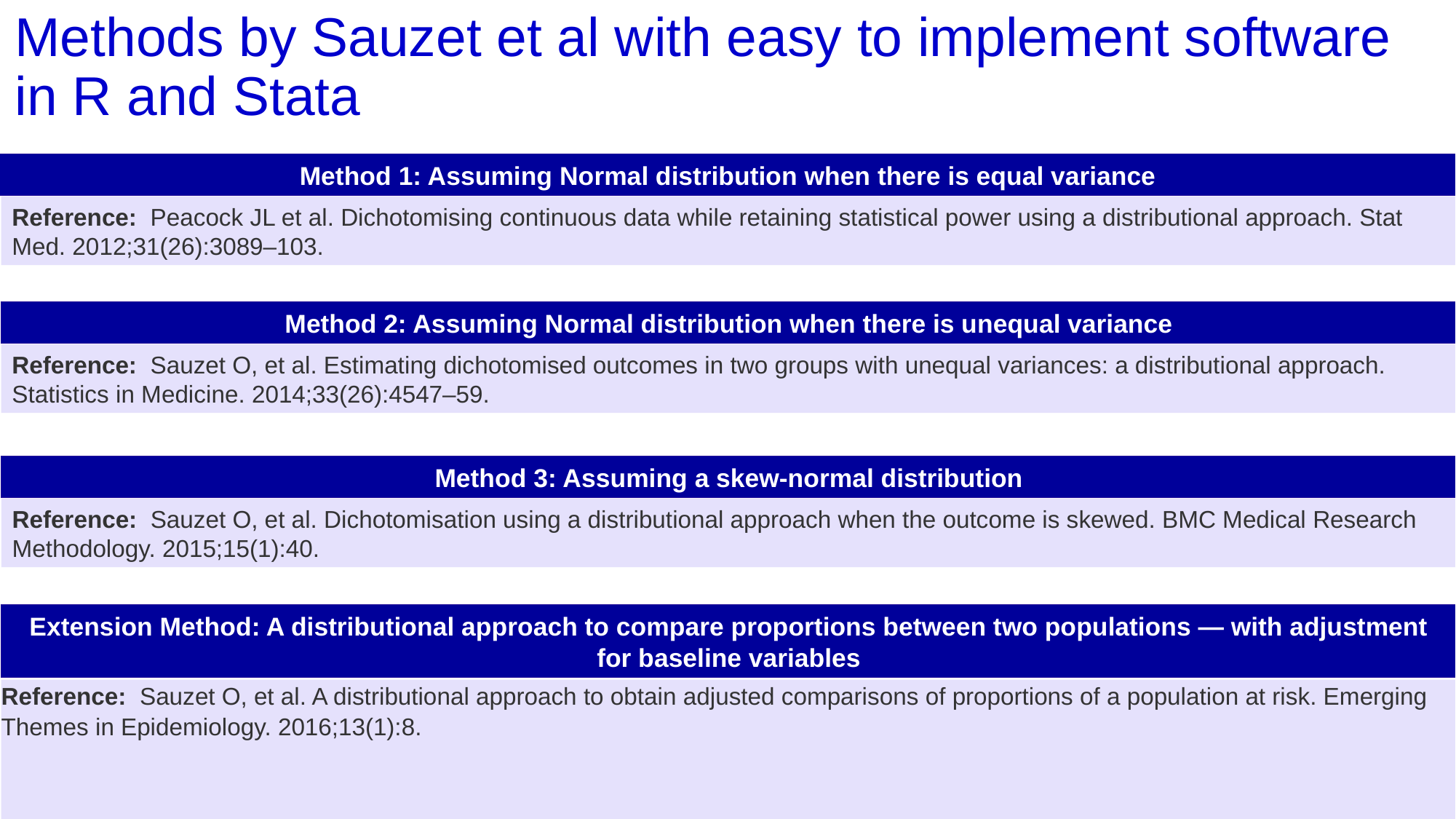

Methods by Sauzet et al with easy to implement software in R and Stata
Method 1: Assuming Normal distribution when there is equal variance
Reference:  Peacock JL et al. Dichotomising continuous data while retaining statistical power using a distributional approach. Stat Med. 2012;31(26):3089–103.
Method 2: Assuming Normal distribution when there is unequal variance
Reference:  Sauzet O, et al. Estimating dichotomised outcomes in two groups with unequal variances: a distributional approach. Statistics in Medicine. 2014;33(26):4547–59.
Method 3: Assuming a skew-normal distribution
Reference:  Sauzet O, et al. Dichotomisation using a distributional approach when the outcome is skewed. BMC Medical Research Methodology. 2015;15(1):40.
Extension Method: A distributional approach to compare proportions between two populations — with adjustment for baseline variables
Reference:  Sauzet O, et al. A distributional approach to obtain adjusted comparisons of proportions of a population at risk. Emerging Themes in Epidemiology. 2016;13(1):8.